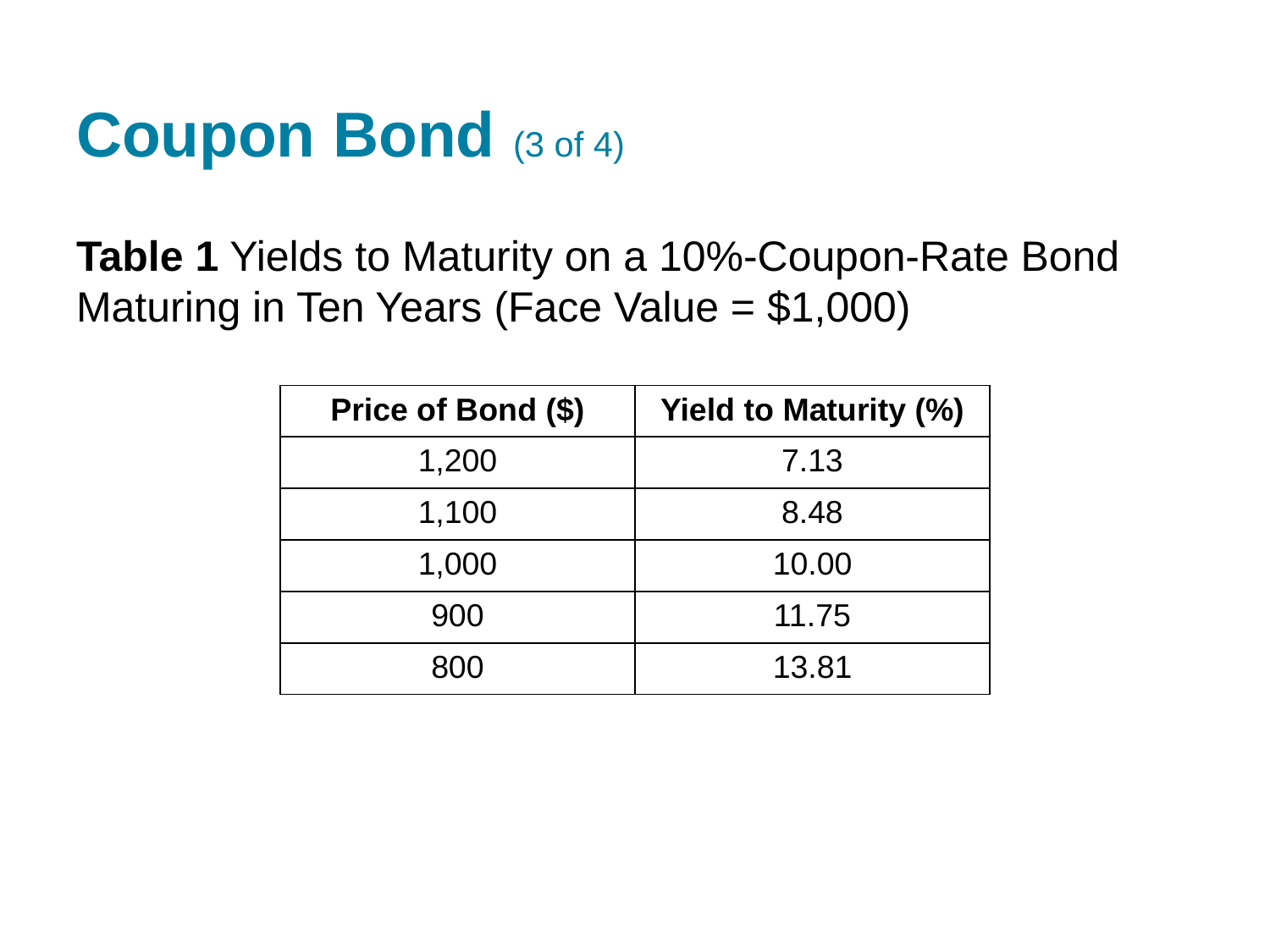

# Coupon Bond (3 of 4)
Table 1 Yields to Maturity on a 10%-Coupon-Rate Bond Maturing in Ten Years (Face Value = $1,000)
| Price of Bond ($) | Yield to Maturity (%) |
| --- | --- |
| 1,200 | 7.13 |
| 1,100 | 8.48 |
| 1,000 | 10.00 |
| 900 | 11.75 |
| 800 | 13.81 |